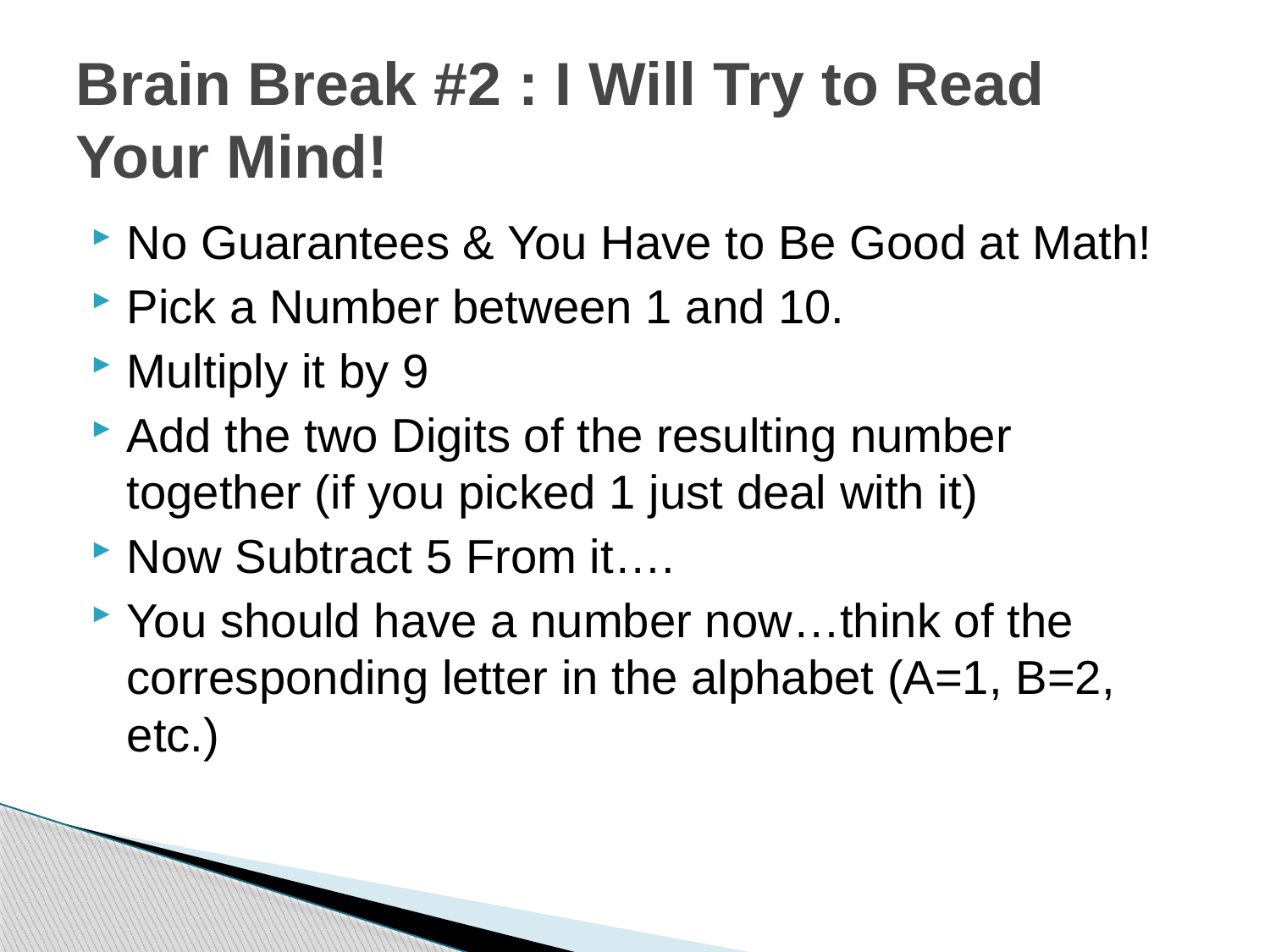

# Brain Break #2 : I Will Try to Read Your Mind!
No Guarantees & You Have to Be Good at Math!
Pick a Number between 1 and 10.
Multiply it by 9
Add the two Digits of the resulting number together (if you picked 1 just deal with it)
Now Subtract 5 From it….
You should have a number now…think of the corresponding letter in the alphabet (A=1, B=2, etc.)